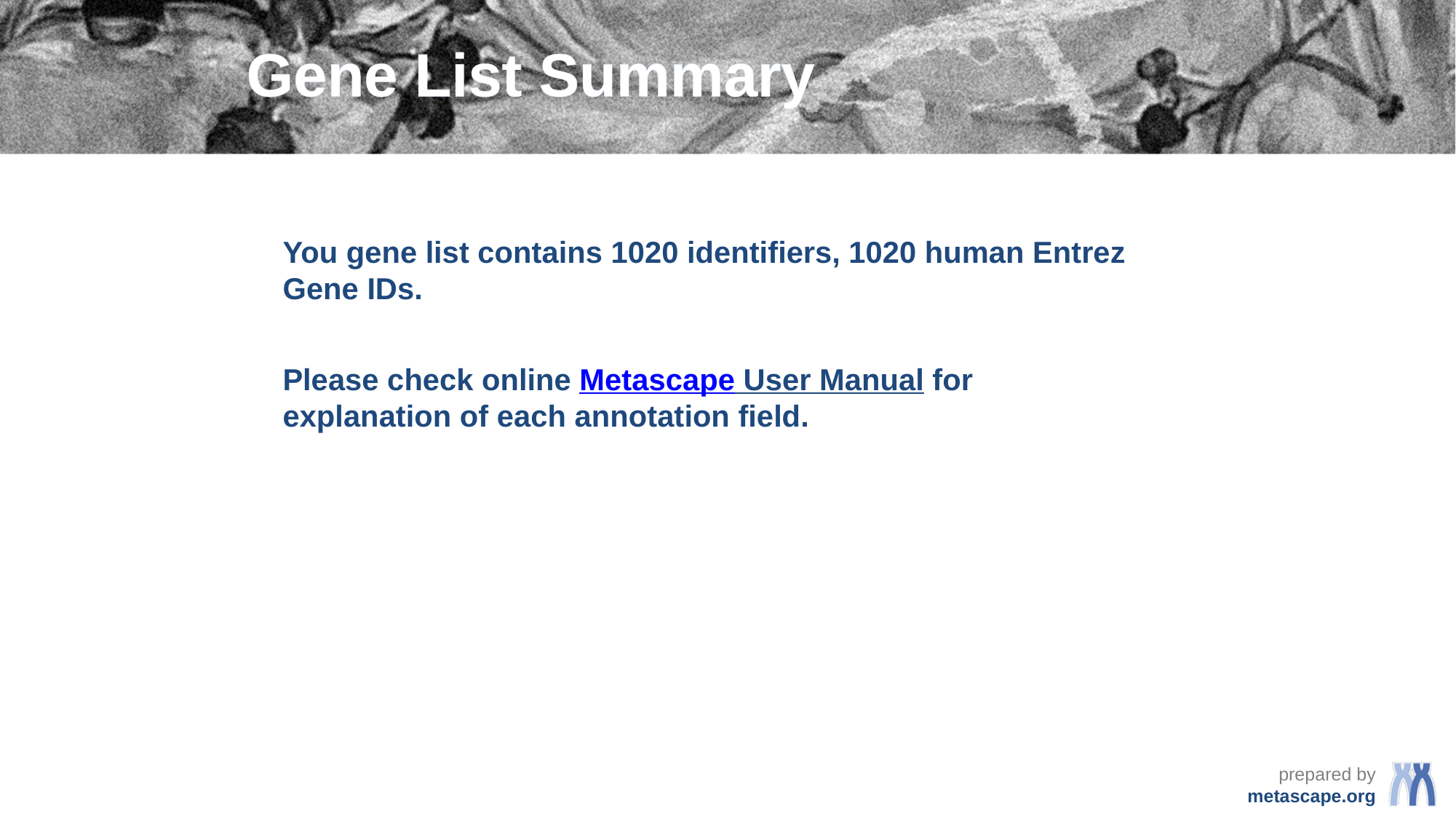

# Gene List Summary
You gene list contains 1020 identifiers, 1020 human Entrez Gene IDs.
Please check online Metascape User Manual for explanation of each annotation field.